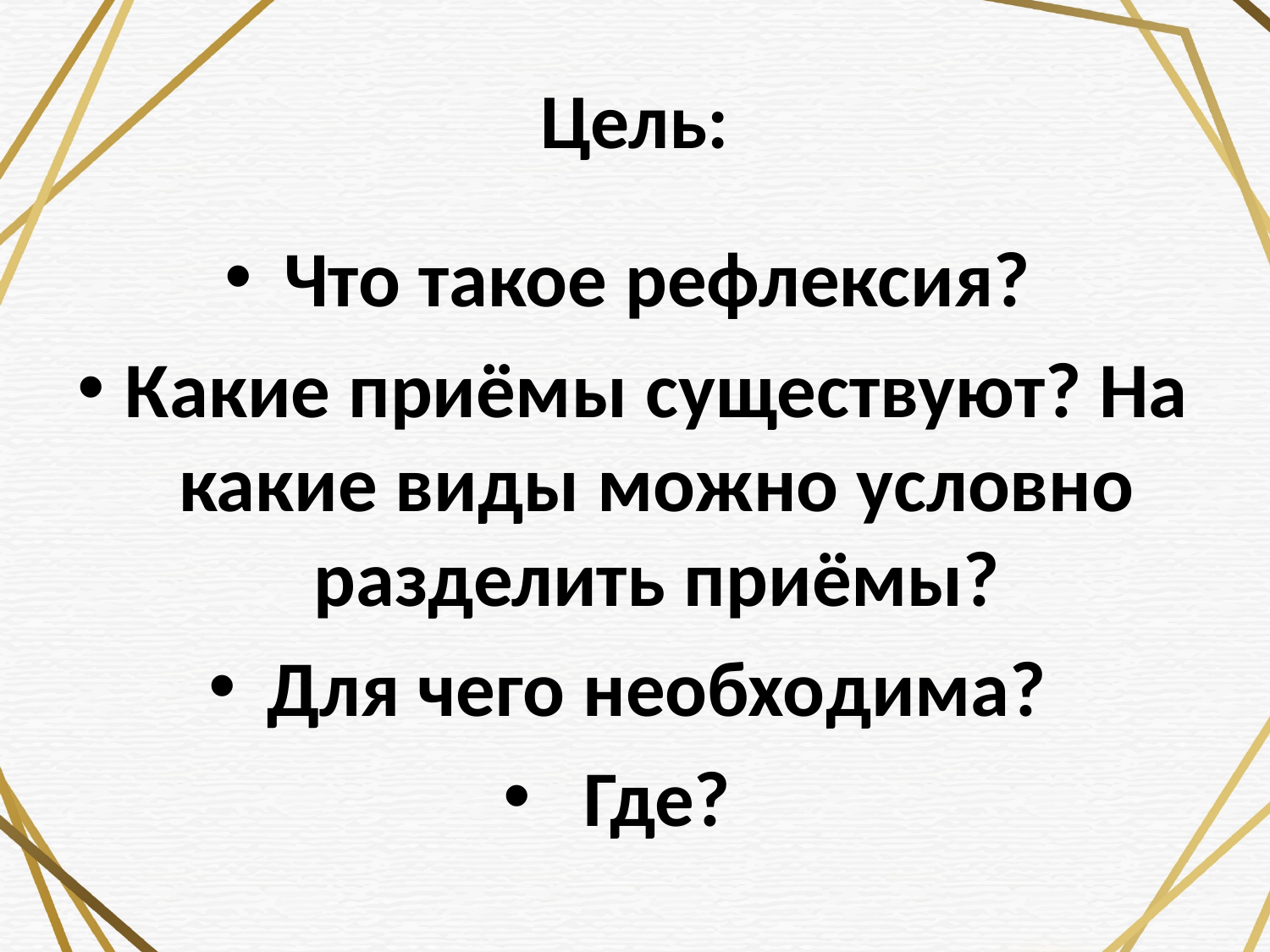

# Цель:
Что такое рефлексия?
Какие приёмы существуют? На какие виды можно условно разделить приёмы?
Для чего необходима?
Где?